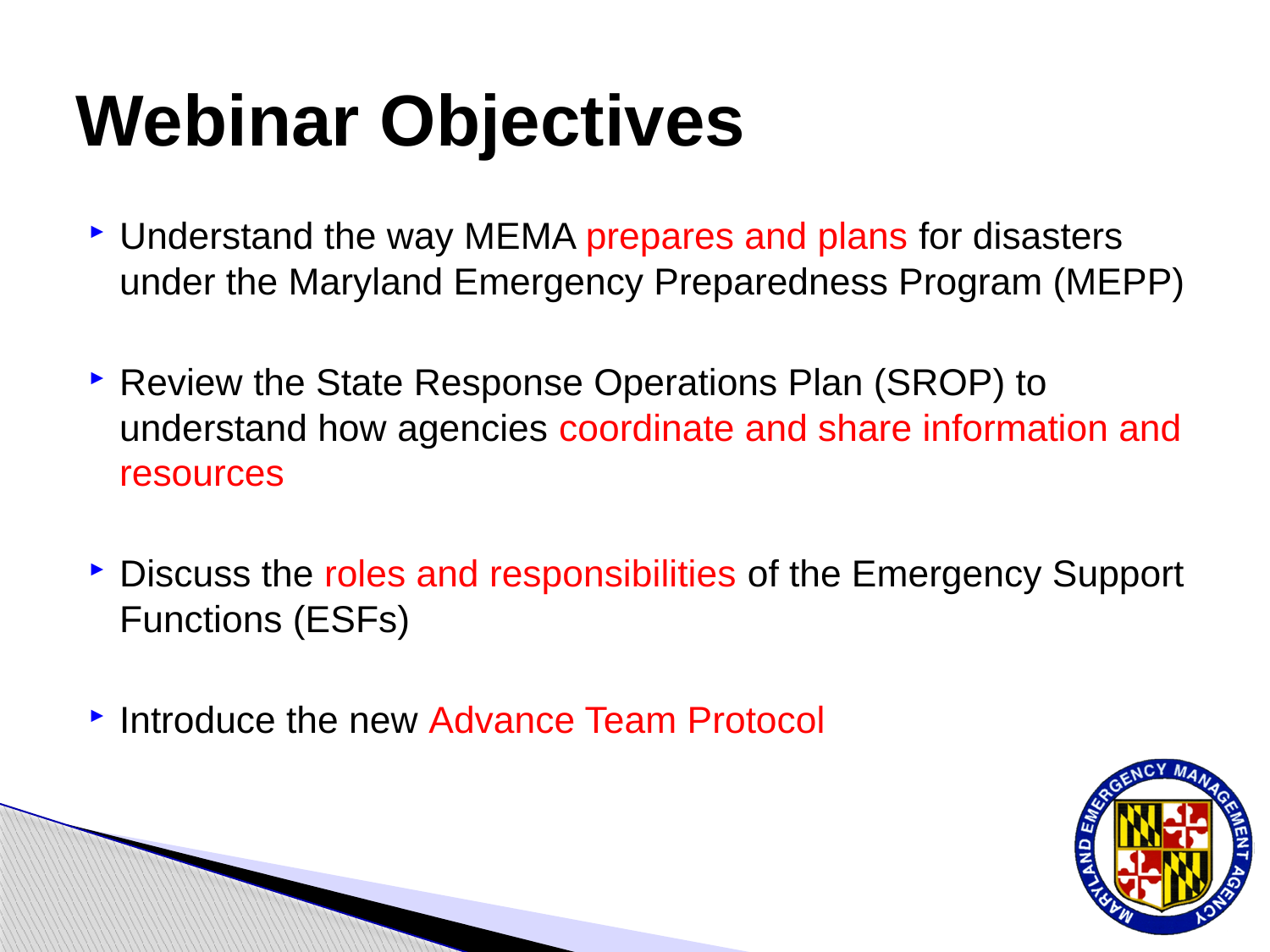

# Webinar Objectives
Understand the way MEMA prepares and plans for disasters under the Maryland Emergency Preparedness Program (MEPP)

Review the State Response Operations Plan (SROP) to understand how agencies coordinate and share information and resources

Discuss the roles and responsibilities of the Emergency Support Functions (ESFs)

Introduce the new Advance Team Protocol